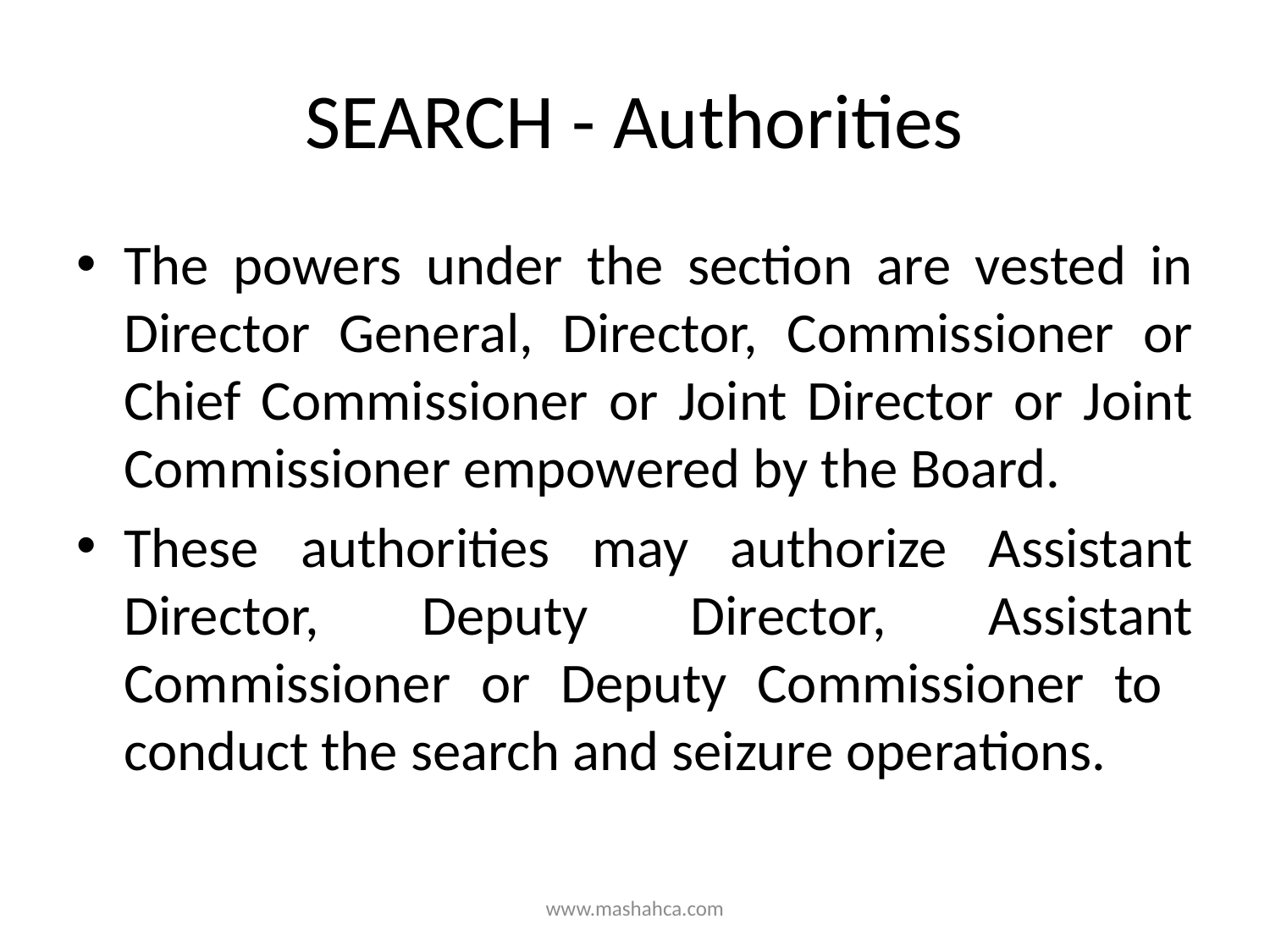

# SEARCH - Authorities
The powers under the section are vested in Director General, Director, Commissioner or Chief Commissioner or Joint Director or Joint Commissioner empowered by the Board.
These authorities may authorize Assistant Director, Deputy Director, Assistant Commissioner or Deputy Commissioner to
conduct the search and seizure operations.
www.mashahca.com